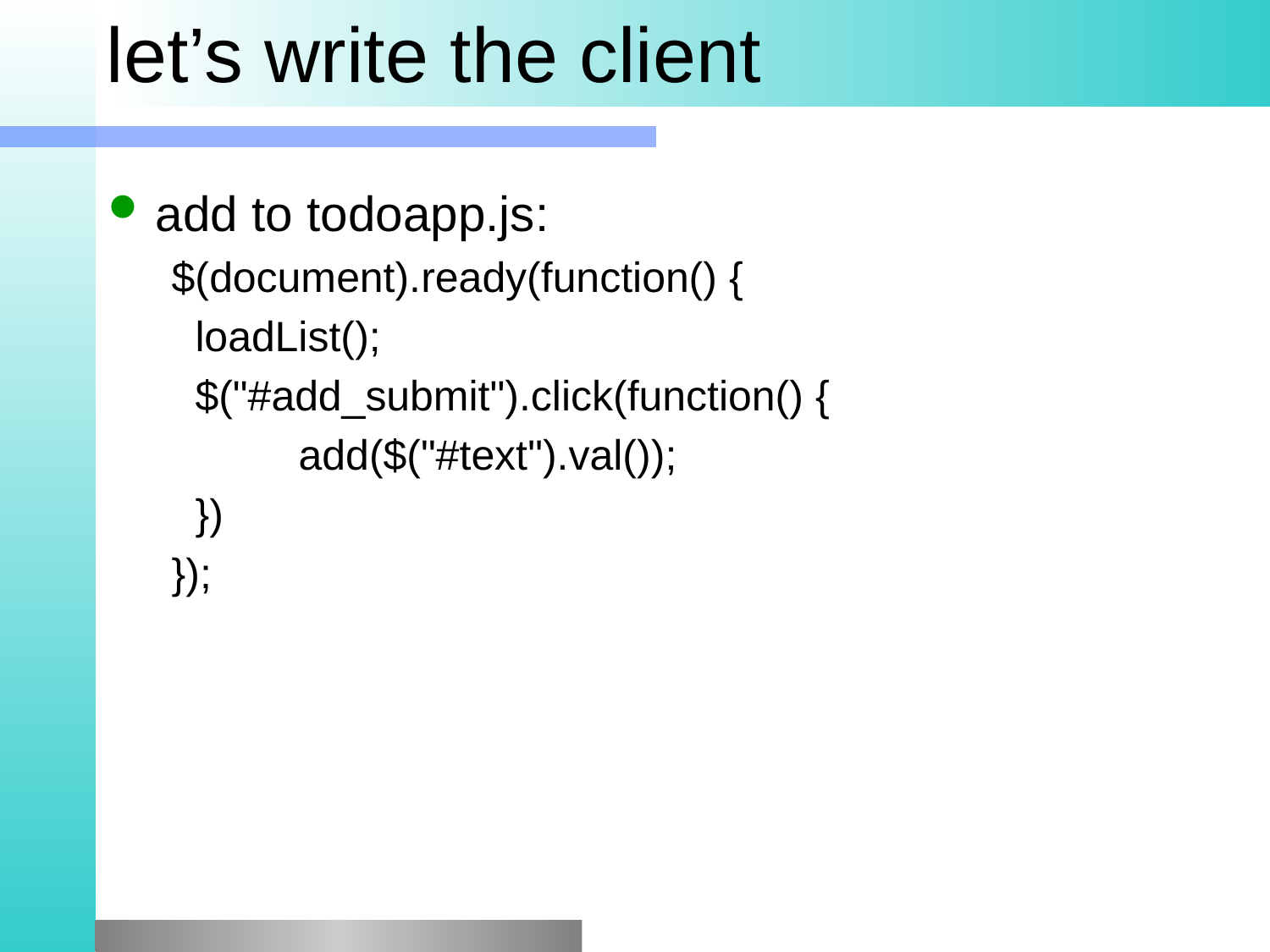

# let’s write the client
add to todoapp.js:
$(document).ready(function() {
  loadList();
  $("#add_submit").click(function() {
  	add($("#text").val());
  })
});